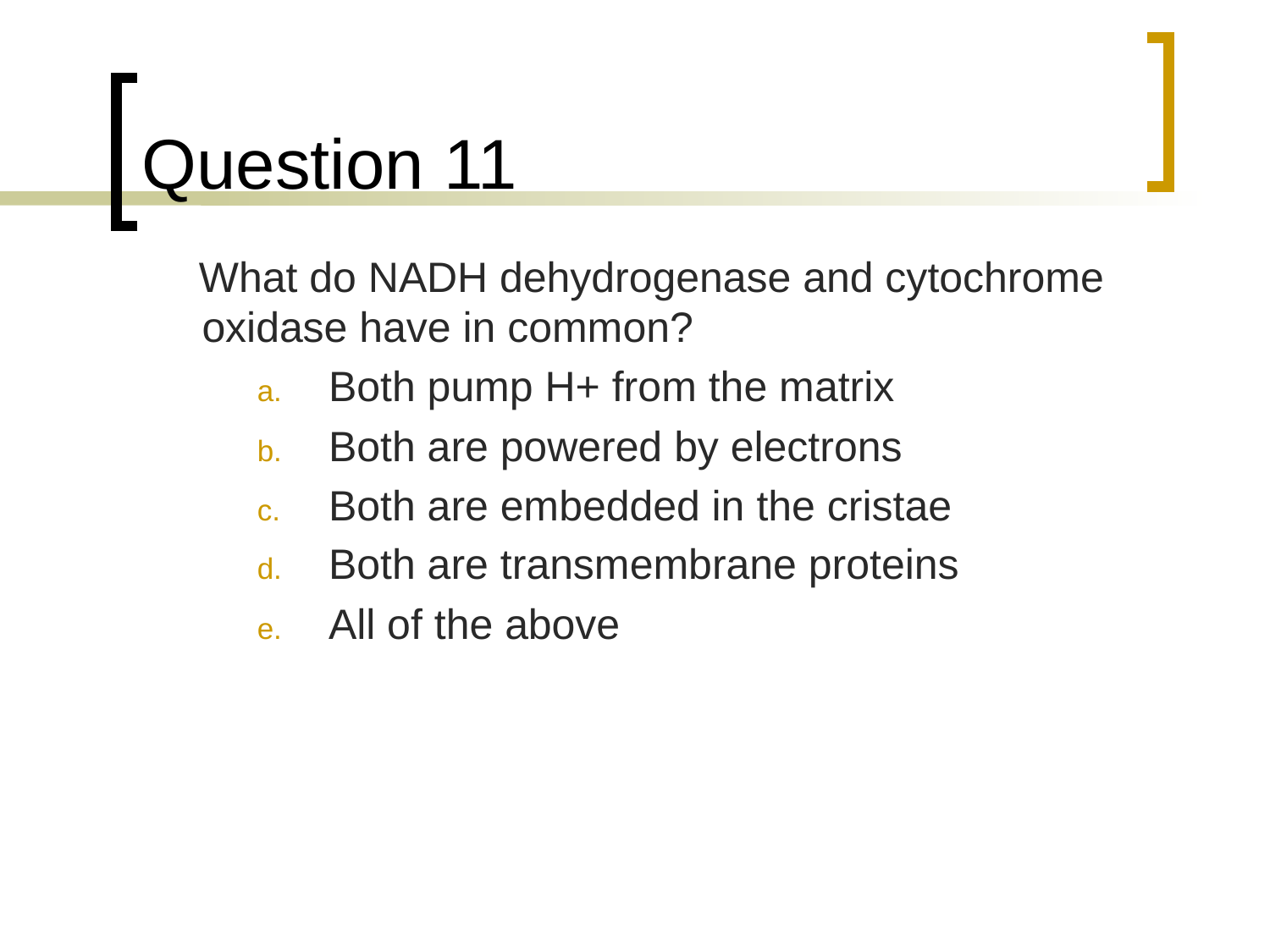

# Question 11
     What do NADH dehydrogenase and cytochrome oxidase have in common?
Both pump H+ from the matrix
Both are powered by electrons
Both are embedded in the cristae
Both are transmembrane proteins
All of the above